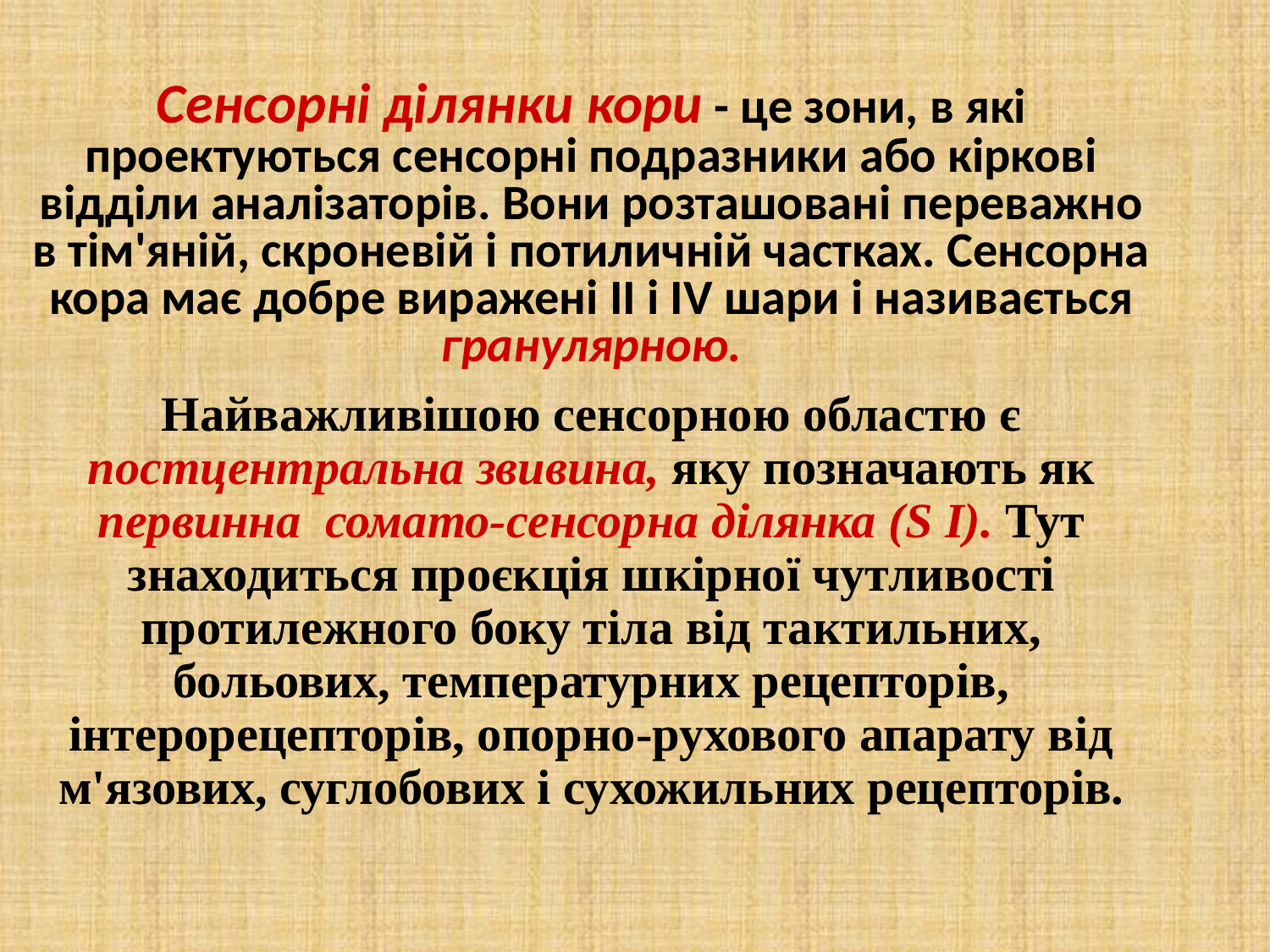

Сенсорні ділянки кори - це зони, в які проектуються сенсорні подразники або кіркові відділи аналізаторів. Вони розташовані переважно в тім'яній, скроневій і потиличній частках. Сенсорна кора має добре виражені II і IV шари і називається гранулярною.
Найважливішою сенсорною областю є постцентральна звивина, яку позначають як первинна  сомато-сенсорна ділянка (S I). Тут знаходиться проєкція шкірної чутливості протилежного боку тіла від тактильних, больових, температурних рецепторів, інтерорецепторів, опорно-рухового апарату від м'язових, суглобових і сухожильних рецепторів.